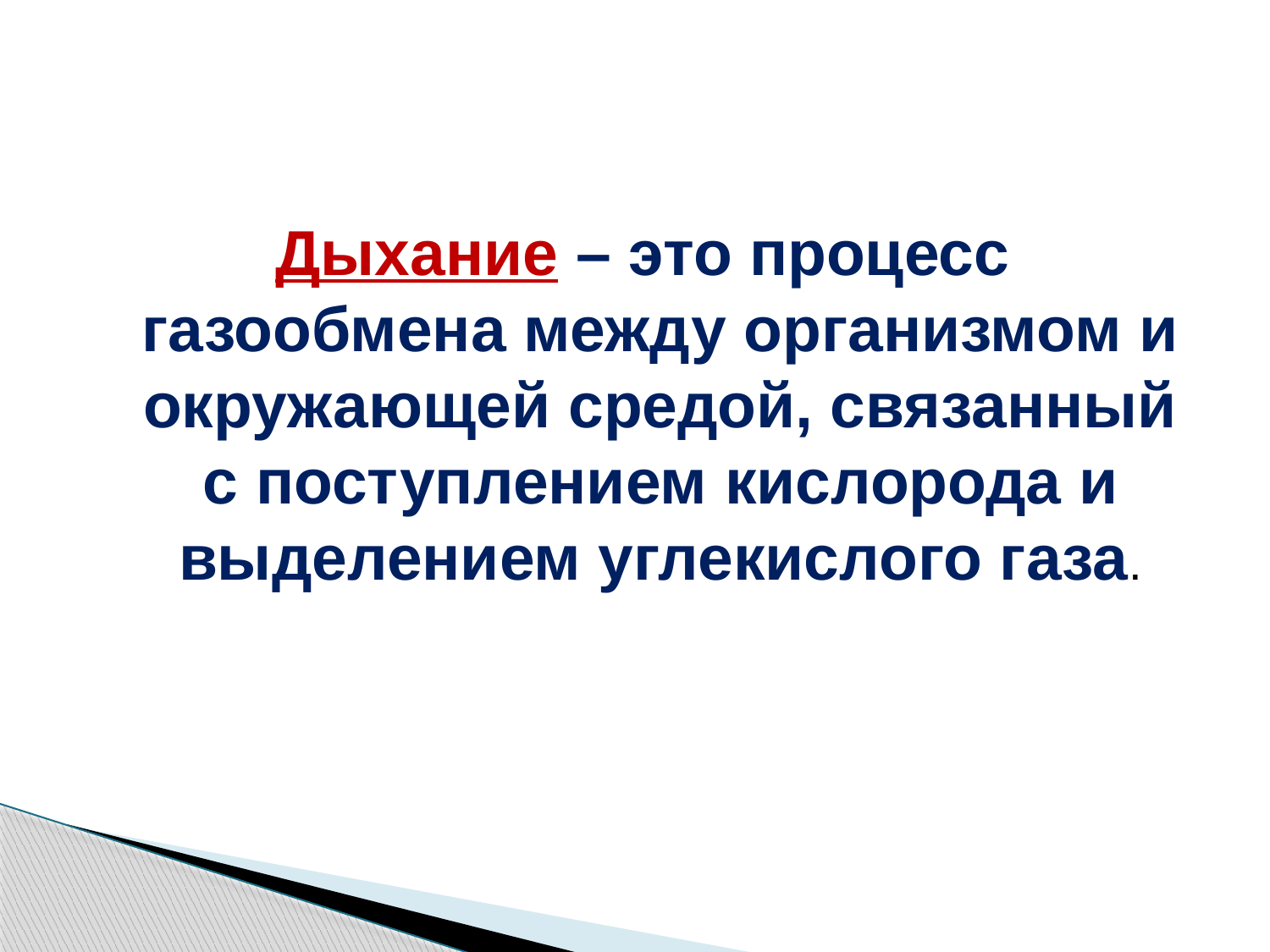

#
Дыхание – это процесс газообмена между организмом и окружающей средой, связанный с поступлением кислорода и выделением углекислого газа.